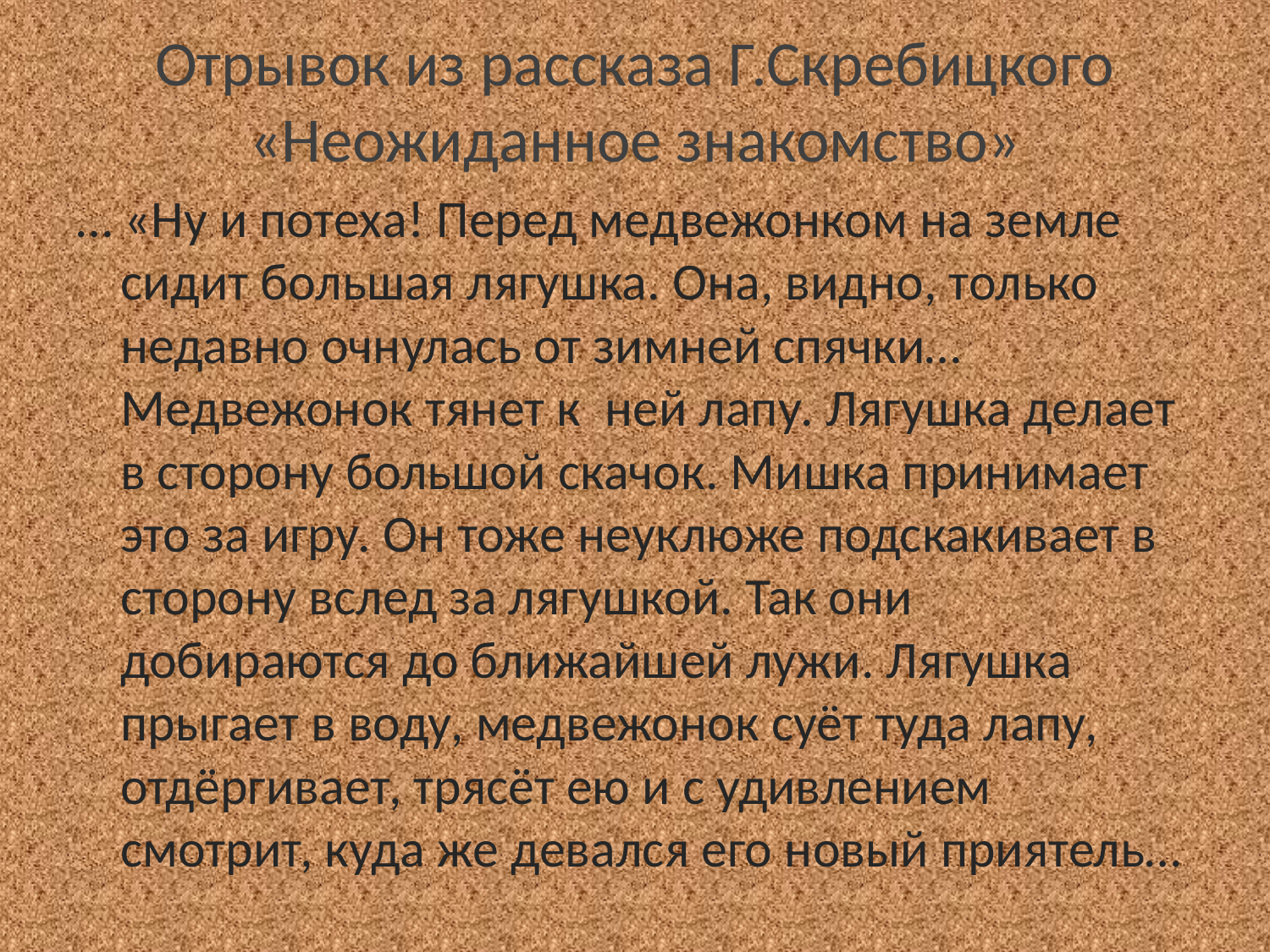

# Отрывок из рассказа Г.Скребицкого «Неожиданное знакомство»
… «Ну и потеха! Перед медвежонком на земле сидит большая лягушка. Она, видно, только недавно очнулась от зимней спячки… Медвежонок тянет к  ней лапу. Лягушка делает в сторону большой скачок. Мишка принимает это за игру. Он тоже неуклюже подскакивает в сторону вслед за лягушкой. Так они добираются до ближайшей лужи. Лягушка прыгает в воду, медвежонок суёт туда лапу, отдёргивает, трясёт ею и с удивлением смотрит, куда же девался его новый приятель…